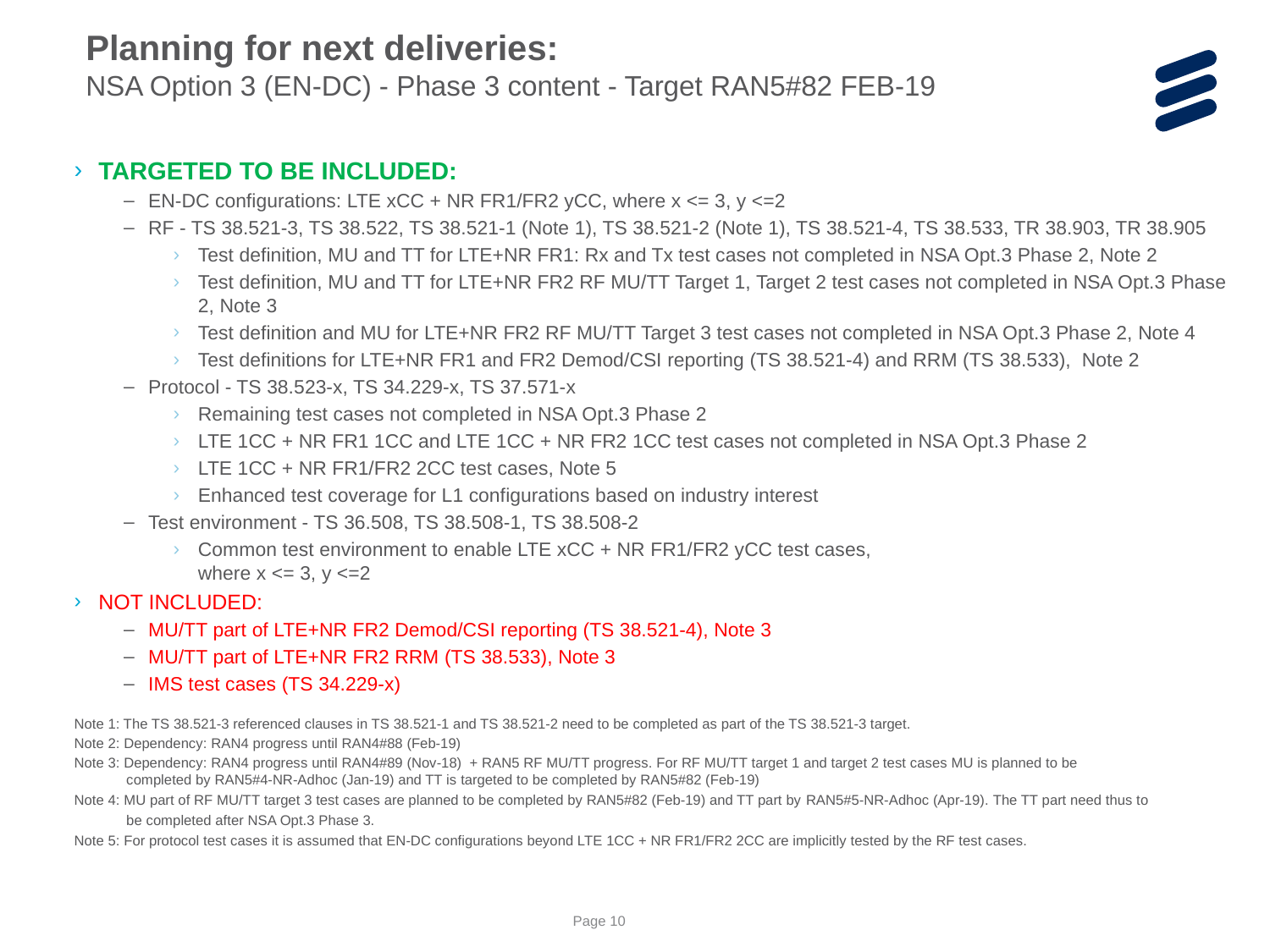

Planning for next deliveries:

NSA Option 3 (EN-DC) - Phase 3 content - Target RAN5#82 FEB-19
TARGETED TO BE INCLUDED:
EN-DC configurations: LTE xCC + NR FR1/FR2 yCC, where x <= 3, y <=2
RF - TS 38.521-3, TS 38.522, TS 38.521-1 (Note 1), TS 38.521-2 (Note 1), TS 38.521-4, TS 38.533, TR 38.903, TR 38.905
Test definition, MU and TT for LTE+NR FR1: Rx and Tx test cases not completed in NSA Opt.3 Phase 2, Note 2
Test definition, MU and TT for LTE+NR FR2 RF MU/TT Target 1, Target 2 test cases not completed in NSA Opt.3 Phase 2, Note 3
Test definition and MU for LTE+NR FR2 RF MU/TT Target 3 test cases not completed in NSA Opt.3 Phase 2, Note 4
Test definitions for LTE+NR FR1 and FR2 Demod/CSI reporting (TS 38.521-4) and RRM (TS 38.533),  Note 2
Protocol - TS 38.523-x, TS 34.229-x, TS 37.571-x
Remaining test cases not completed in NSA Opt.3 Phase 2
LTE 1CC + NR FR1 1CC and LTE 1CC + NR FR2 1CC test cases not completed in NSA Opt.3 Phase 2
LTE 1CC + NR FR1/FR2 2CC test cases, Note 5
Enhanced test coverage for L1 configurations based on industry interest
Test environment - TS 36.508, TS 38.508-1, TS 38.508-2
Common test environment to enable LTE xCC + NR FR1/FR2 yCC test cases,
where x <= 3, y <=2
NOT INCLUDED:
MU/TT part of LTE+NR FR2 Demod/CSI reporting (TS 38.521-4), Note 3
MU/TT part of LTE+NR FR2 RRM (TS 38.533), Note 3
IMS test cases (TS 34.229-x)
Note 1: The TS 38.521-3 referenced clauses in TS 38.521-1 and TS 38.521-2 need to be completed as part of the TS 38.521-3 target.
Note 2: Dependency: RAN4 progress until RAN4#88 (Feb-19)
Note 3: Dependency: RAN4 progress until RAN4#89 (Nov-18)  + RAN5 RF MU/TT progress. For RF MU/TT target 1 and target 2 test cases MU is planned to be
             completed by RAN5#4-NR-Adhoc (Jan-19) and TT is targeted to be completed by RAN5#82 (Feb-19)
Note 4: MU part of RF MU/TT target 3 test cases are planned to be completed by RAN5#82 (Feb-19) and TT part by RAN5#5-NR-Adhoc (Apr-19). The TT part need thus to
             be completed after NSA Opt.3 Phase 3.
Note 5: For protocol test cases it is assumed that EN-DC configurations beyond LTE 1CC + NR FR1/FR2 2CC are implicitly tested by the RF test cases.